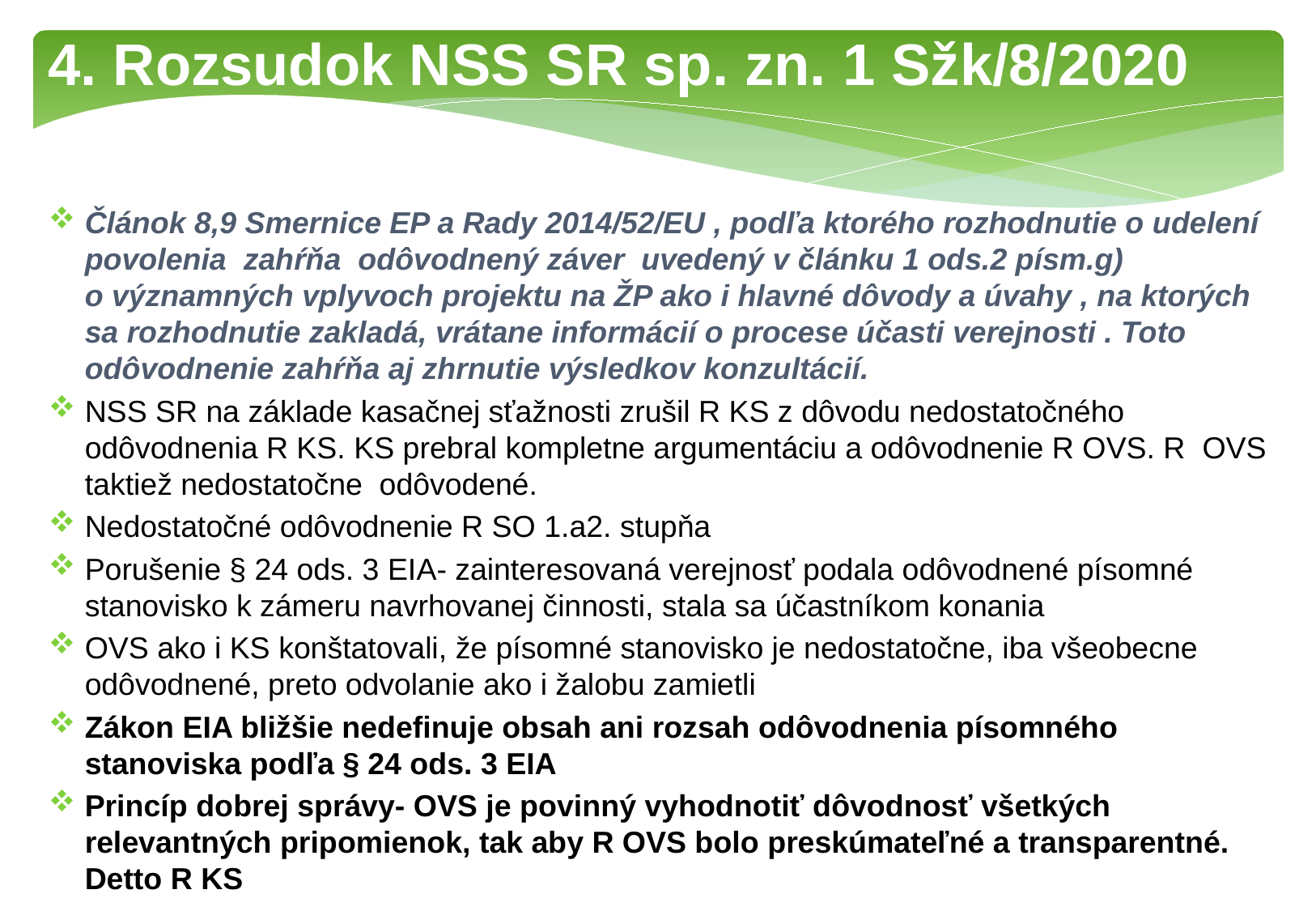

4. Rozsudok NSS SR sp. zn. 1 Sžk/8/2020
Článok 8,9 Smernice EP a Rady 2014/52/EU , podľa ktorého rozhodnutie o udelení povolenia  zahŕňa  odôvodnený záver  uvedený v článku 1 ods.2 písm.g) o významných vplyvoch projektu na ŽP ako i hlavné dôvody a úvahy , na ktorých sa rozhodnutie zakladá, vrátane informácií o procese účasti verejnosti . Toto odôvodnenie zahŕňa aj zhrnutie výsledkov konzultácií.
NSS SR na základe kasačnej sťažnosti zrušil R KS z dôvodu nedostatočného odôvodnenia R KS. KS prebral kompletne argumentáciu a odôvodnenie R OVS. R  OVS taktiež nedostatočne  odôvodené.
Nedostatočné odôvodnenie R SO 1.a2. stupňa
Porušenie § 24 ods. 3 EIA- zainteresovaná verejnosť podala odôvodnené písomné stanovisko k zámeru navrhovanej činnosti, stala sa účastníkom konania
OVS ako i KS konštatovali, že písomné stanovisko je nedostatočne, iba všeobecne odôvodnené, preto odvolanie ako i žalobu zamietli
Zákon EIA bližšie nedefinuje obsah ani rozsah odôvodnenia písomného stanoviska podľa § 24 ods. 3 EIA
Princíp dobrej správy- OVS je povinný vyhodnotiť dôvodnosť všetkých relevantných pripomienok, tak aby R OVS bolo preskúmateľné a transparentné. Detto R KS